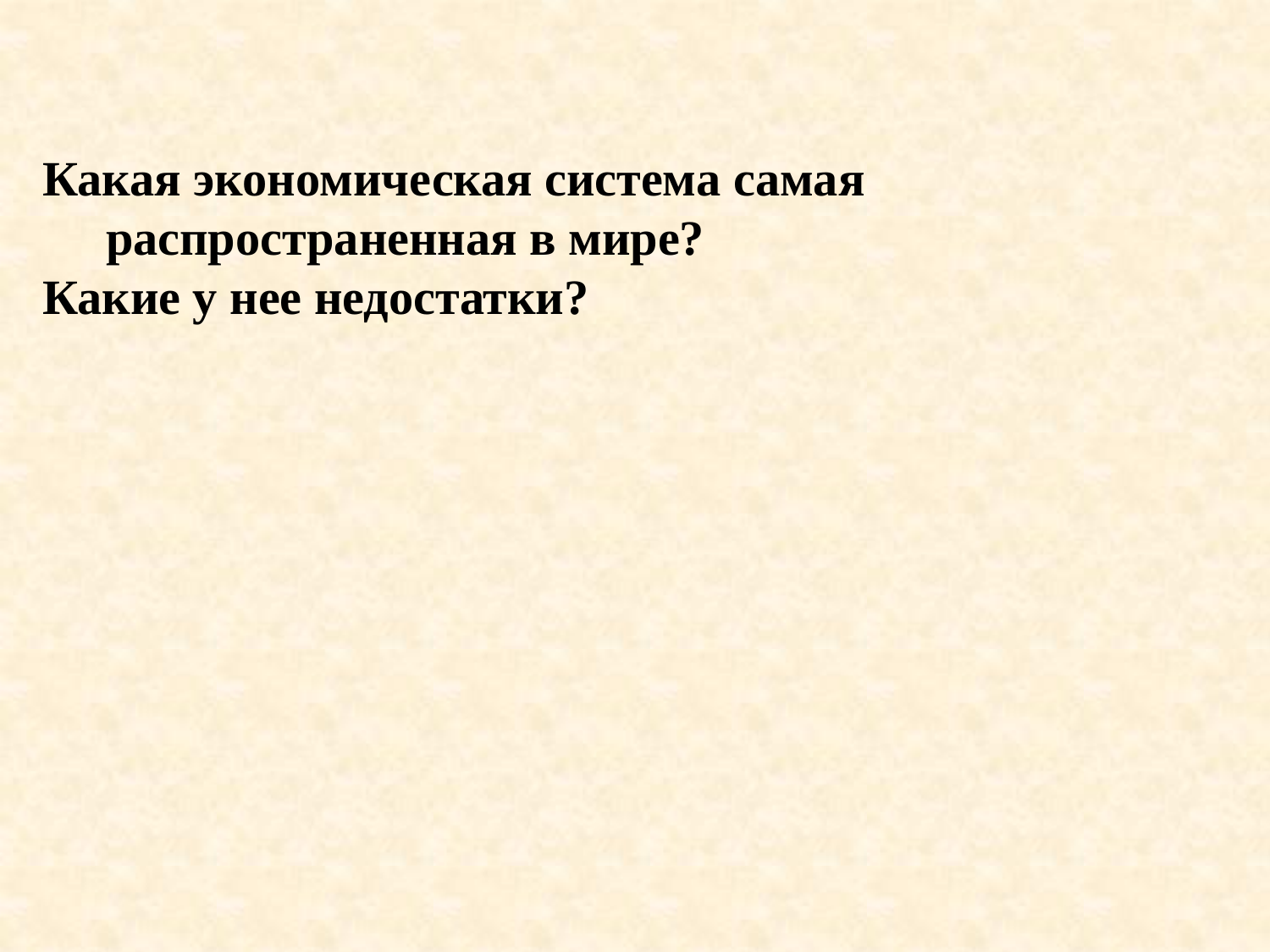

Какая экономическая система самая распространенная в мире?
Какие у нее недостатки?